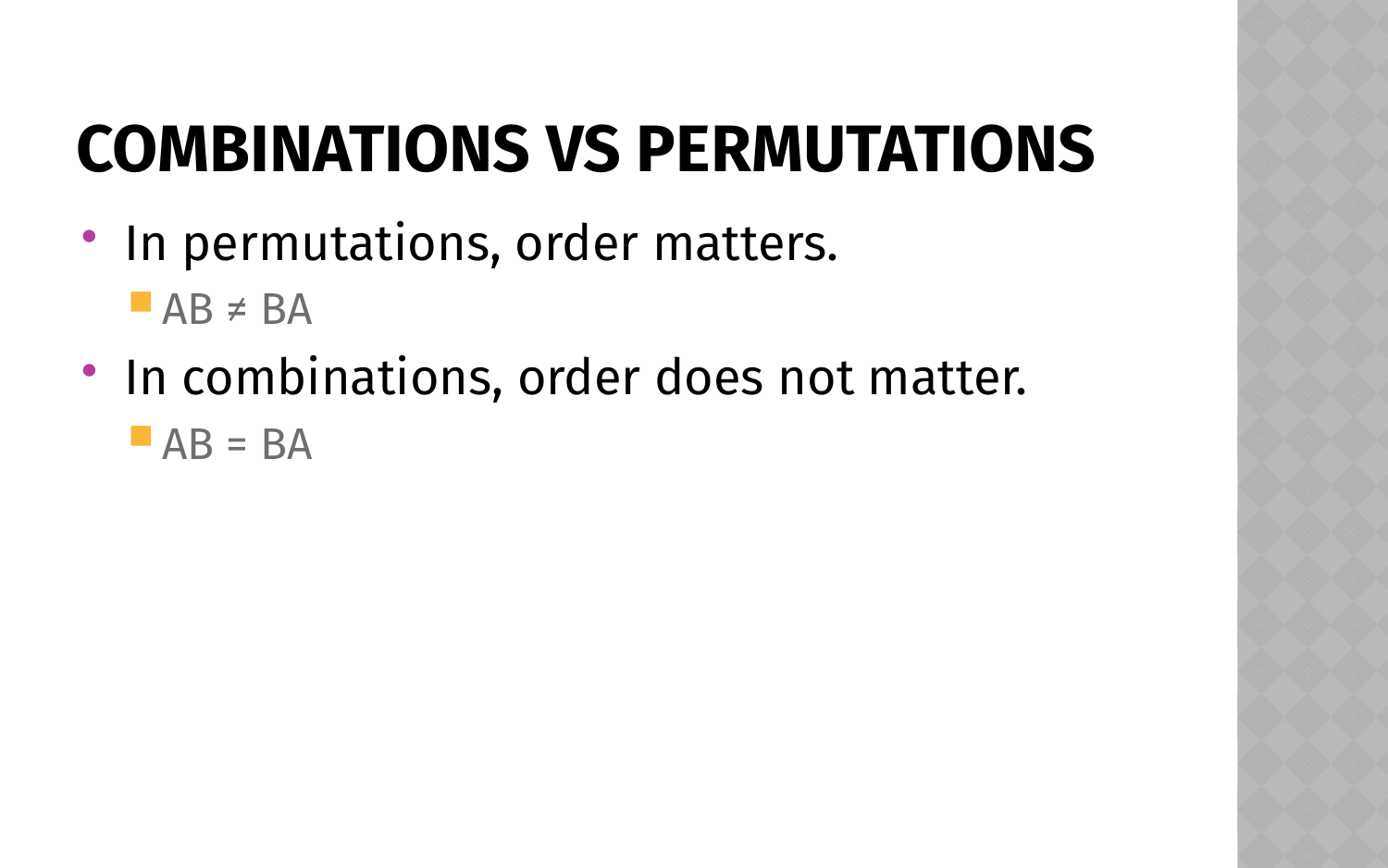

# Combinations vs permutations
In permutations, order matters.
AB ≠ BA
In combinations, order does not matter.
AB = BA